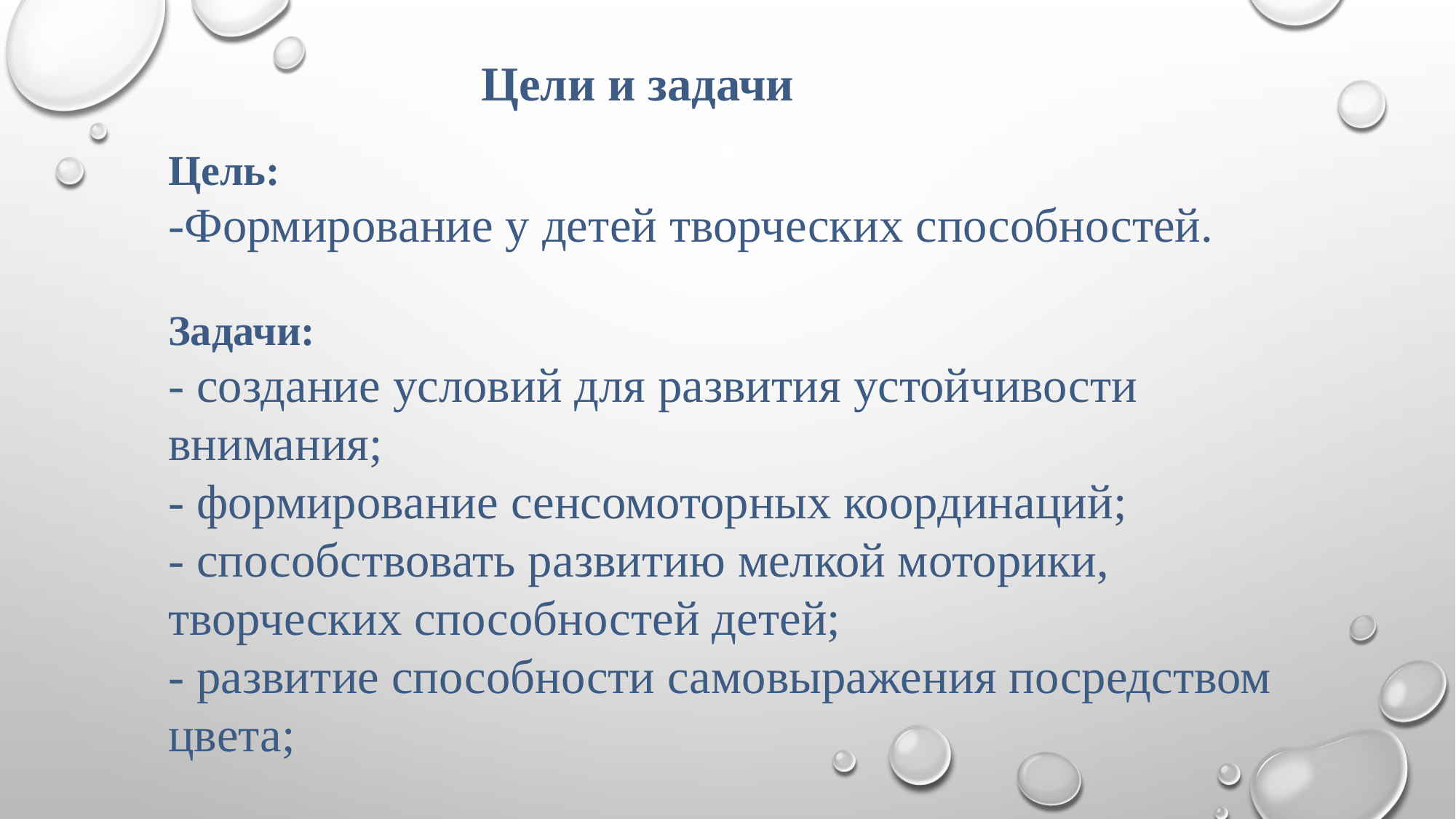

Цели и задачи
Цель:
-Формирование у детей творческих способностей.

Задачи:
- создание условий для развития устойчивости внимания;
- формирование сенсомоторных координаций;
- способствовать развитию мелкой моторики, творческих способностей детей;
- развитие способности самовыражения посредством цвета;